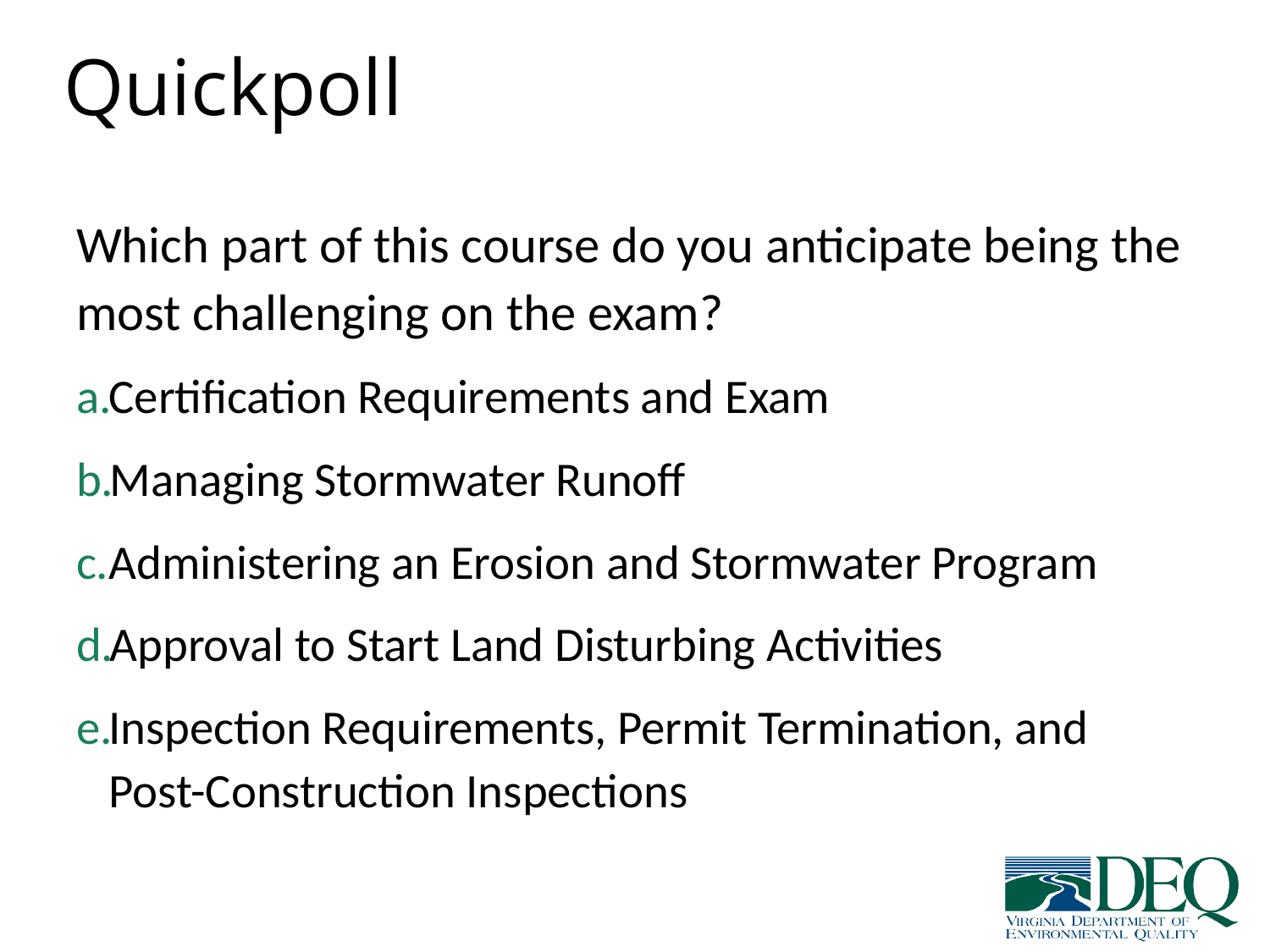

# Quickpoll
Which part of this course do you anticipate being the most challenging on the exam?
Certification Requirements and Exam
Managing Stormwater Runoff
Administering an Erosion and Stormwater Program
Approval to Start Land Disturbing Activities
Inspection Requirements, Permit Termination, and Post-Construction Inspections